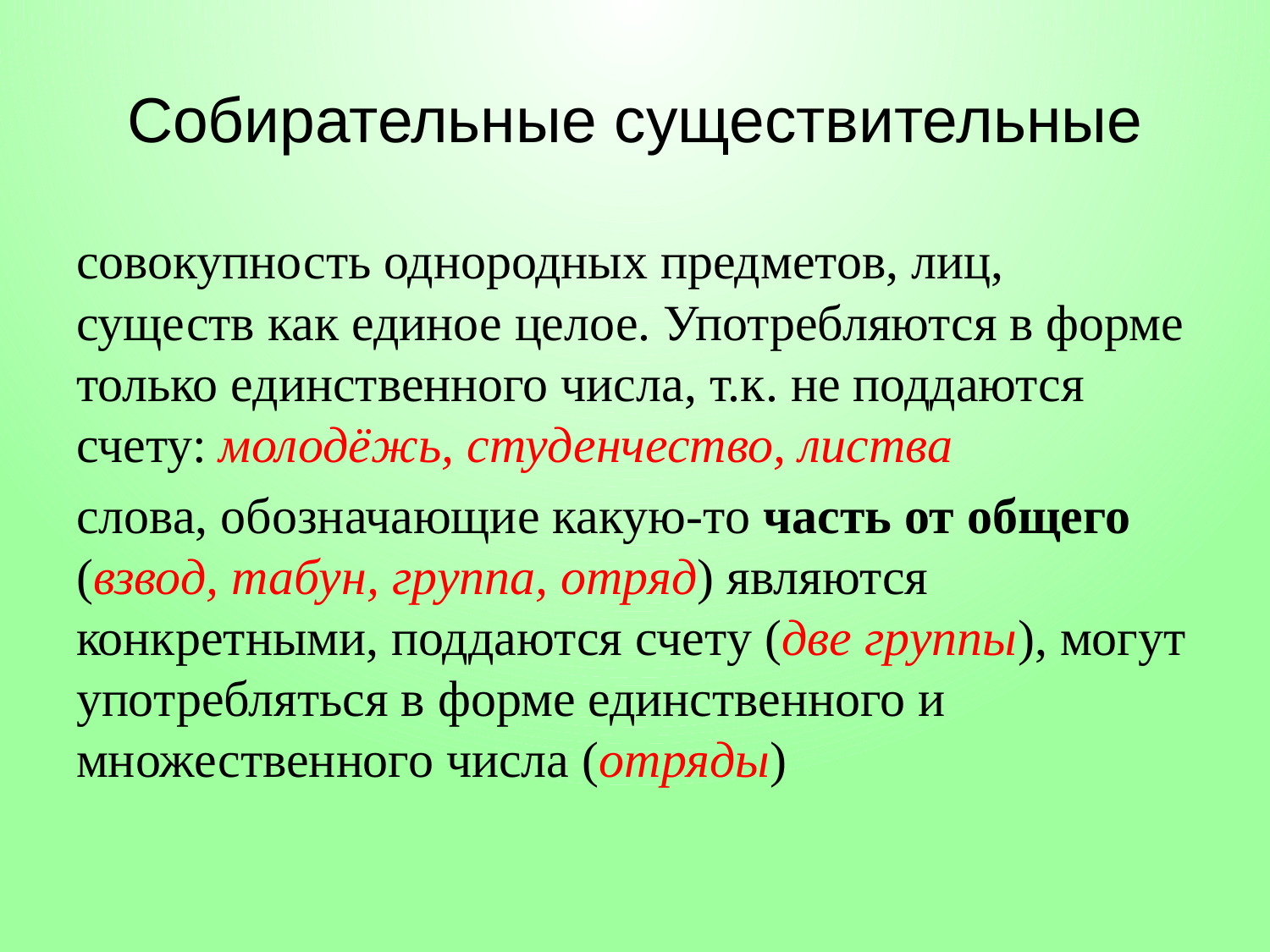

# Собирательные существительные
совокупность однородных предметов, лиц, существ как единое целое. Употребляются в форме только единственного числа, т.к. не поддаются счету: молодёжь, студенчество, листва
слова, обозначающие какую-то часть от общего (взвод, табун, группа, отряд) являются конкретными, поддаются счету (две группы), могут употребляться в форме единственного и множественного числа (отряды)